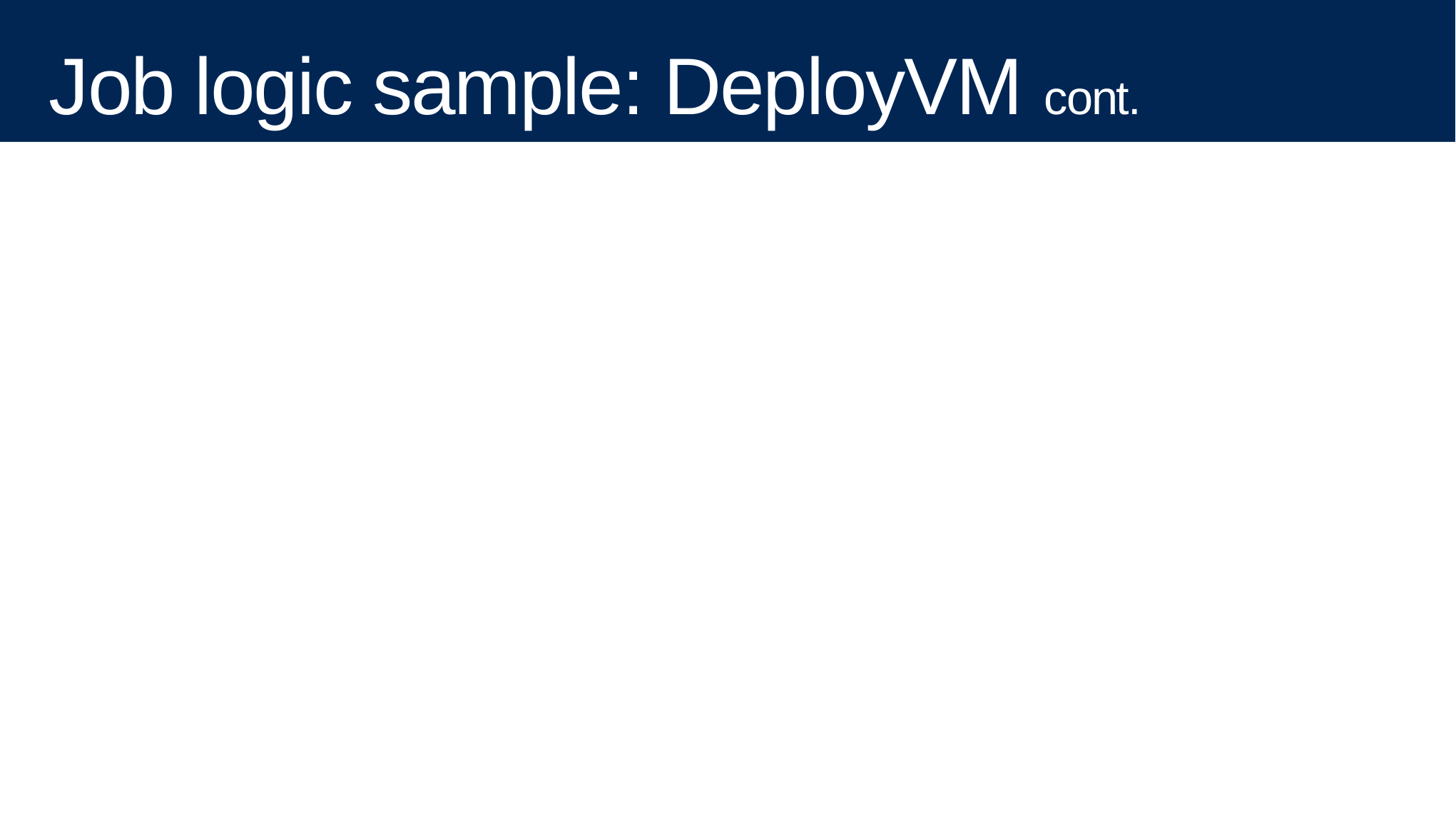

# Job logic sample: DeployVM cont.
# -----------------------------------------------------------------------------
    # Step 11
    # Test machine connectivity (only for SQL roles)
    # -----------------------------------------------------------------------------
{...}
    # -----------------------------------------------------------------------------
    # Step 12
    # Schedule patching job
    # -----------------------------------------------------------------------------
{...}
    # -----------------------------------------------------------------------------
    # Step 13
    # Wait for patch job to complete
    # -----------------------------------------------------------------------------
{...}
    # -----------------------------------------------------------------------------
    # Step 14
    # Connect the VM to the Global logging system
    # -----------------------------------------------------------------------------
{...}
    # -----------------------------------------------------------------------------
    # Step 15
    # Adds the machine to the load balancer pools
    # NOTE: THIS MUST REMAIN AS THE LAST STEP
    # -----------------------------------------------------------------------------
{...}